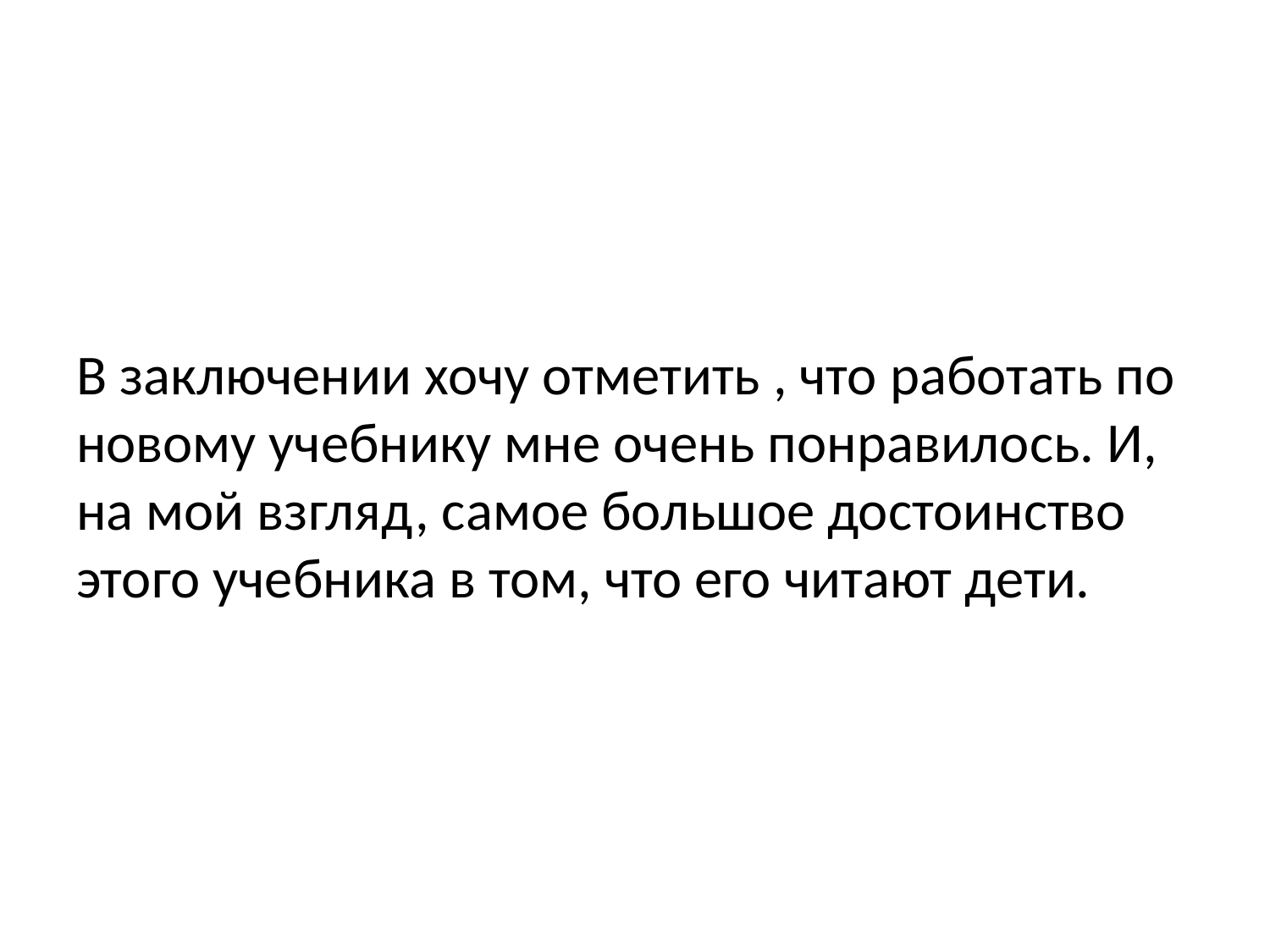

# В заключении хочу отметить , что работать по новому учебнику мне очень понравилось. И, на мой взгляд, самое большое достоинство этого учебника в том, что его читают дети.